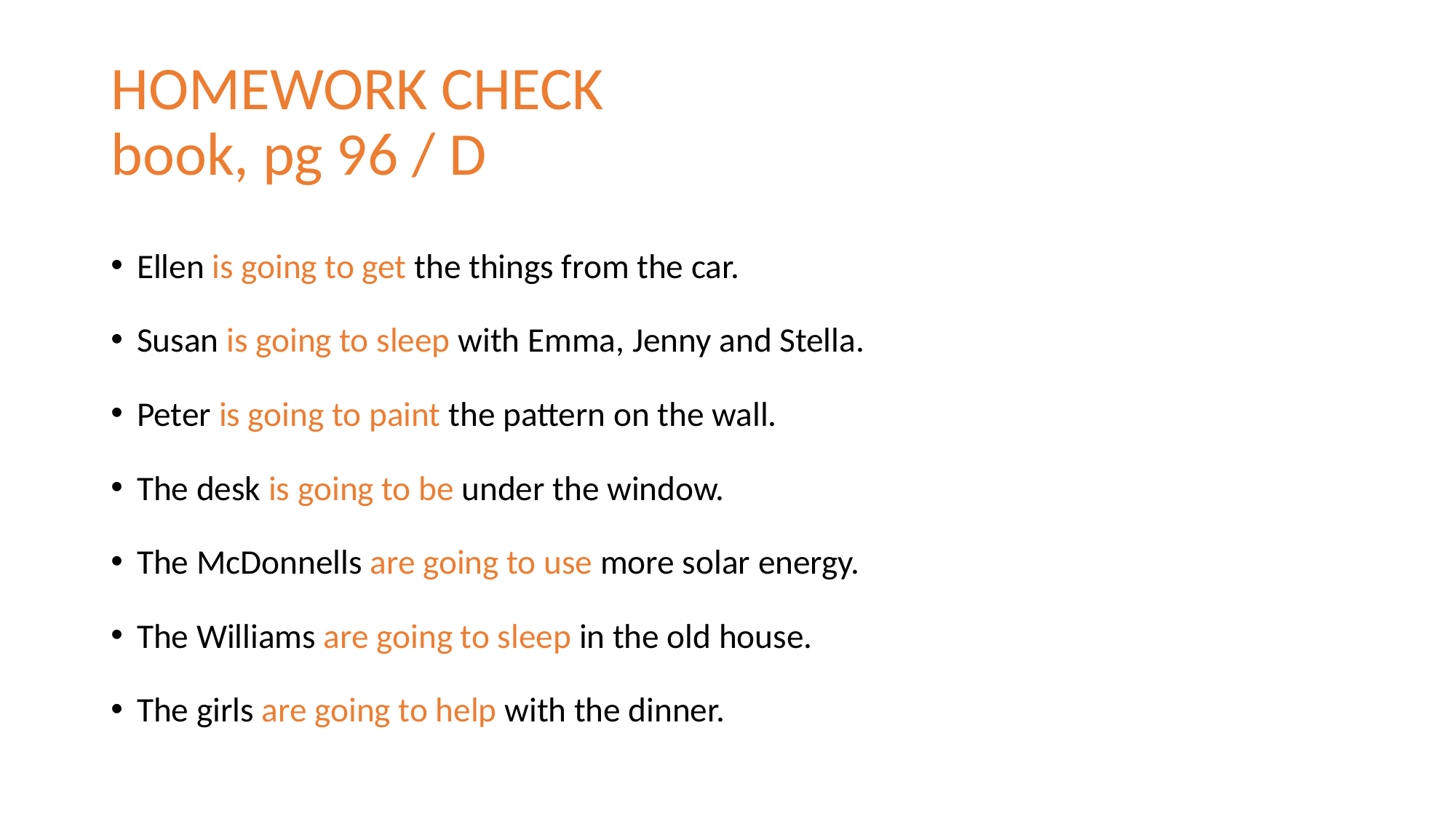

# HOMEWORK CHECK book, pg 96 / D
Ellen is going to get the things from the car.
Susan is going to sleep with Emma, Jenny and Stella.
Peter is going to paint the pattern on the wall.
The desk is going to be under the window.
The McDonnells are going to use more solar energy.
The Williams are going to sleep in the old house.
The girls are going to help with the dinner.